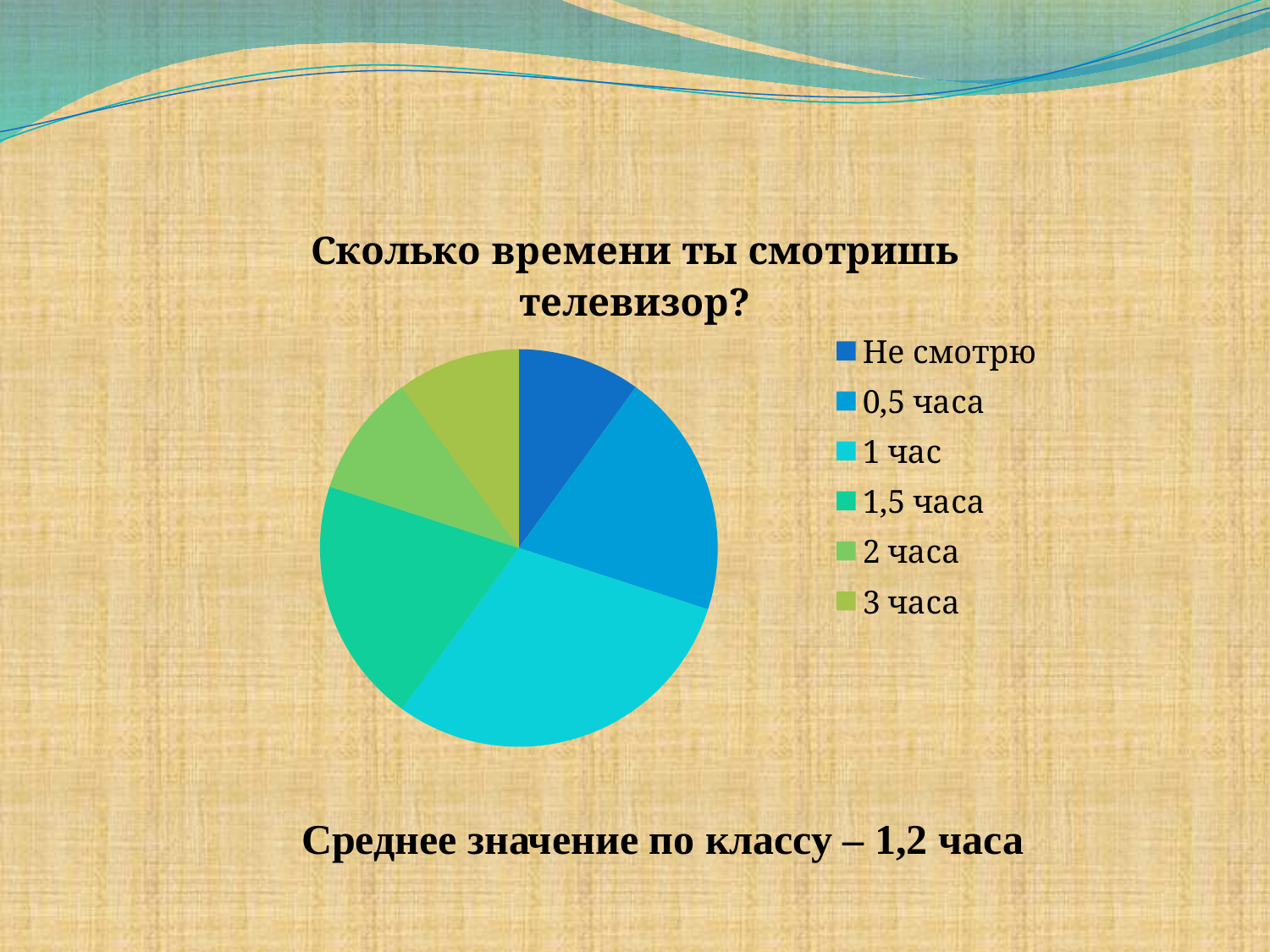

### Chart: Сколько времени ты смотришь телевизор?

| Category | Столбец1 |
|---|---|
| Не смотрю | 1.0 |
| 0,5 часа | 2.0 |
| 1 час | 3.0 |
| 1,5 часа | 2.0 |
| 2 часа | 1.0 |
| 3 часа | 1.0 |
Среднее значение по классу – 1,2 часа